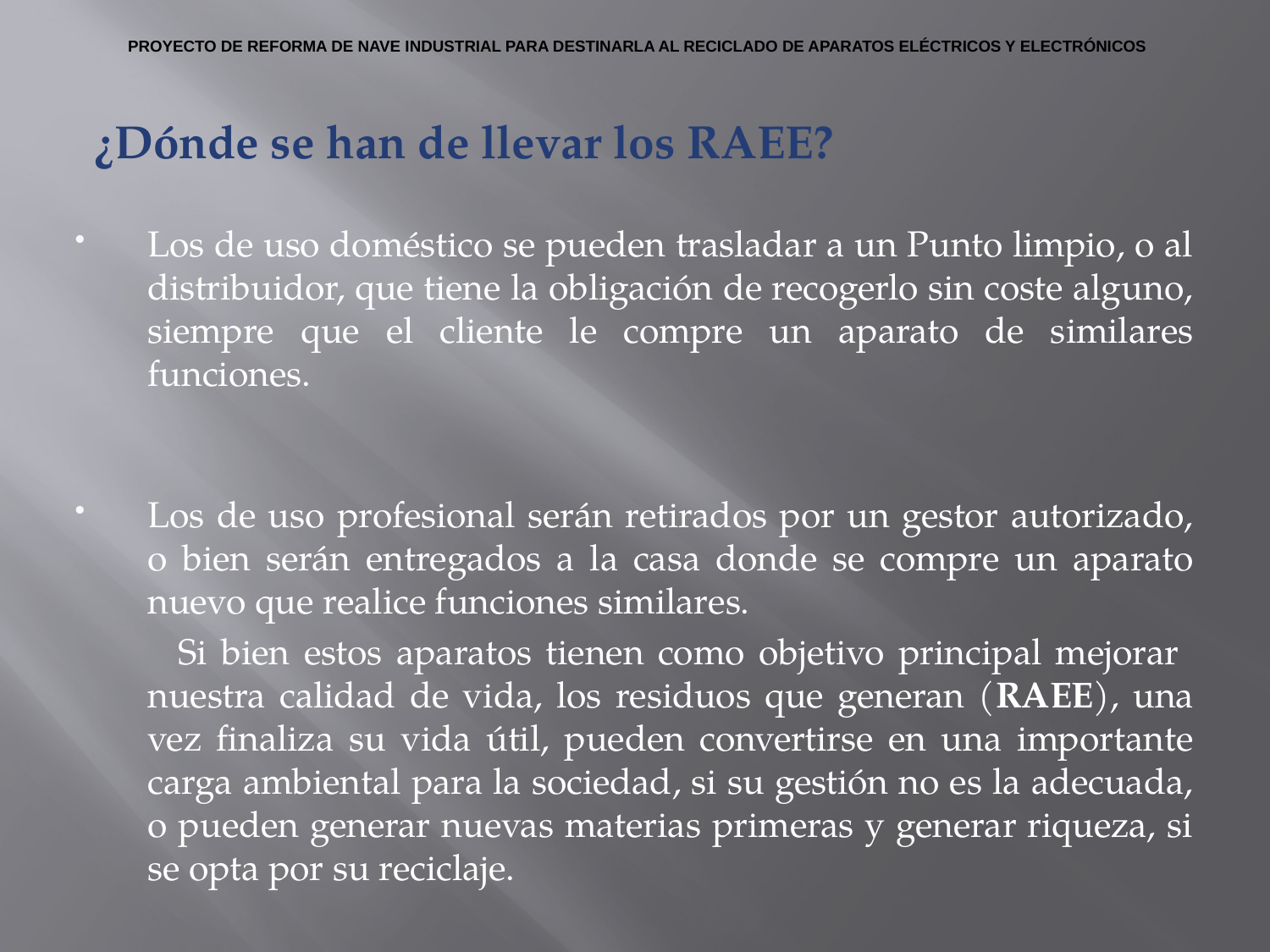

# PROYECTO DE REFORMA DE NAVE INDUSTRIAL PARA DESTINARLA AL RECICLADO DE APARATOS ELÉCTRICOS Y ELECTRÓNICOS
¿Dónde se han de llevar los RAEE?

Los de uso doméstico se pueden trasladar a un Punto limpio, o al distribuidor, que tiene la obligación de recogerlo sin coste alguno, siempre que el cliente le compre un aparato de similares funciones.

Los de uso profesional serán retirados por un gestor autorizado, o bien serán entregados a la casa donde se compre un aparato nuevo que realice funciones similares.
      Si bien estos aparatos tienen como objetivo principal mejorar  nuestra calidad de vida, los residuos que generan (RAEE), una vez finaliza su vida útil, pueden convertirse en una importante carga ambiental para la sociedad, si su gestión no es la adecuada, o pueden generar nuevas materias primeras y generar riqueza, si se opta por su reciclaje.